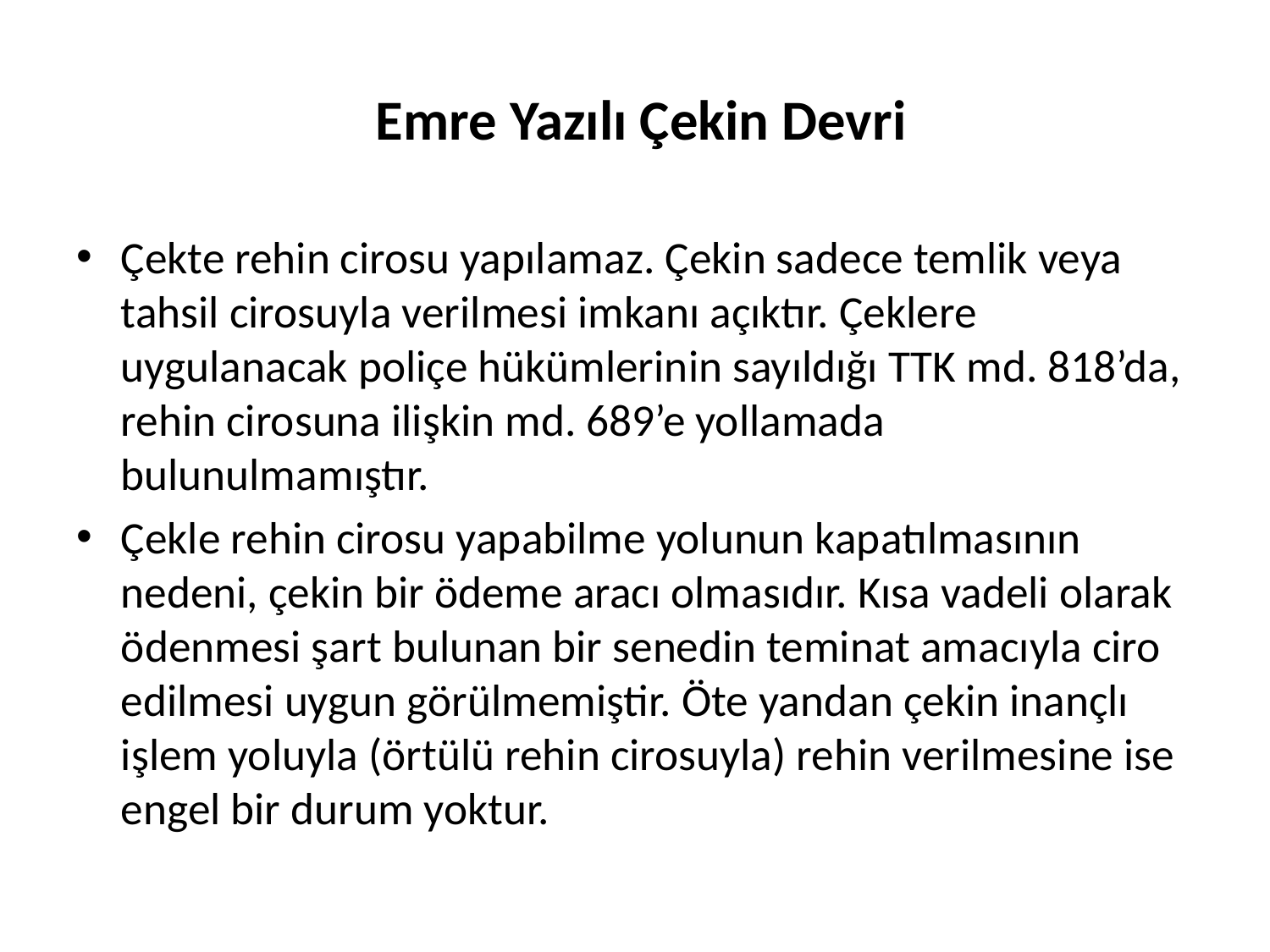

# Emre Yazılı Çekin Devri
Çekte rehin cirosu yapılamaz. Çekin sadece temlik veya tahsil cirosuyla verilmesi imkanı açıktır. Çeklere uygulanacak poliçe hükümlerinin sayıldığı TTK md. 818’da, rehin cirosuna ilişkin md. 689’e yollamada bulunulmamıştır.
Çekle rehin cirosu yapabilme yolunun kapatılmasının nedeni, çekin bir ödeme aracı olmasıdır. Kısa vadeli olarak ödenmesi şart bulunan bir senedin teminat amacıyla ciro edilmesi uygun görülmemiştir. Öte yandan çekin inançlı işlem yoluyla (örtülü rehin cirosuyla) rehin verilmesine ise engel bir durum yoktur.